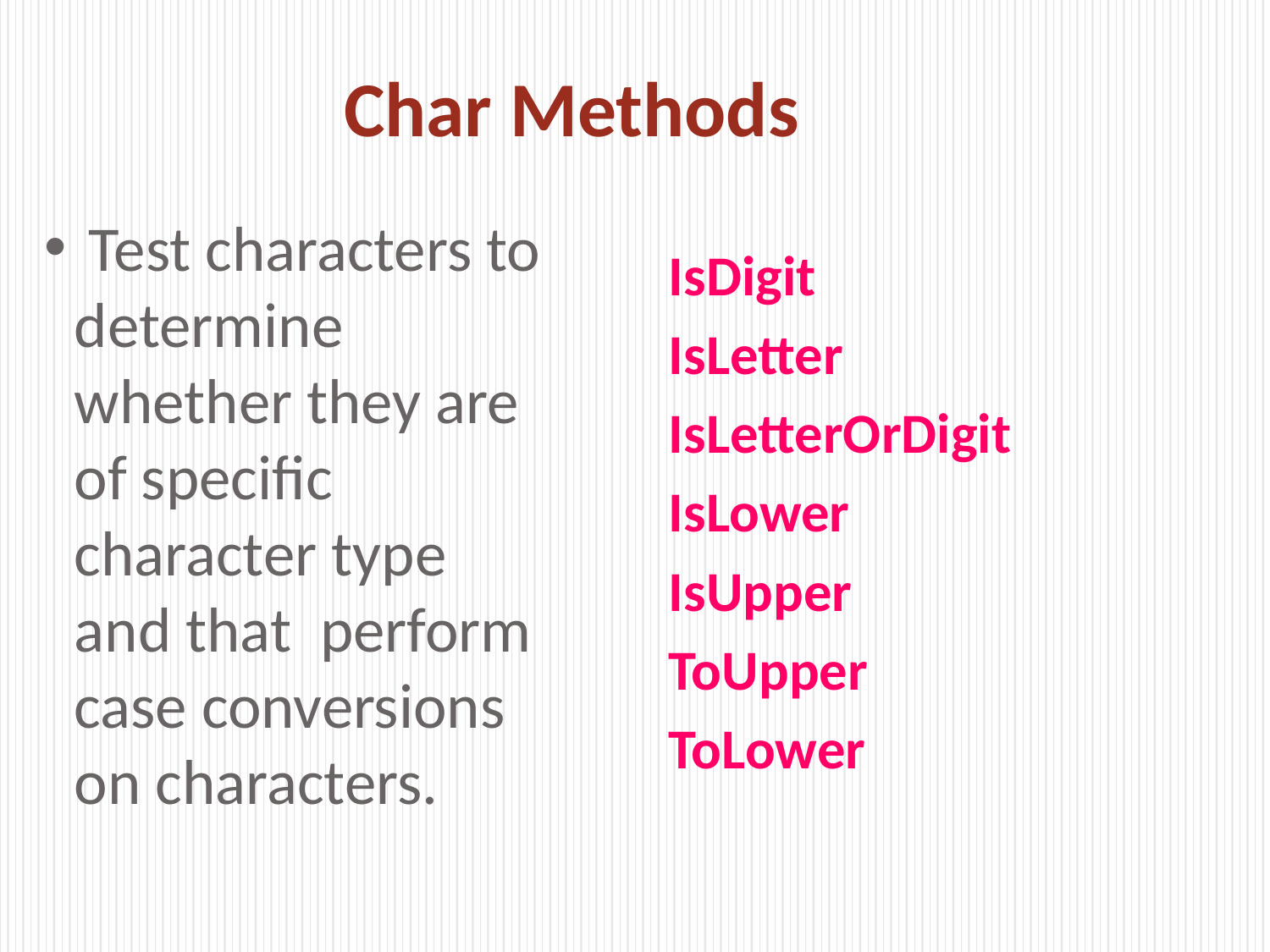

Char Methods

 Test characters to determine whether they are of specific character type  and that  perform case conversions on characters.
IsDigit
IsLetter
IsLetterOrDigit
IsLower
IsUpper
ToUpper
ToLower